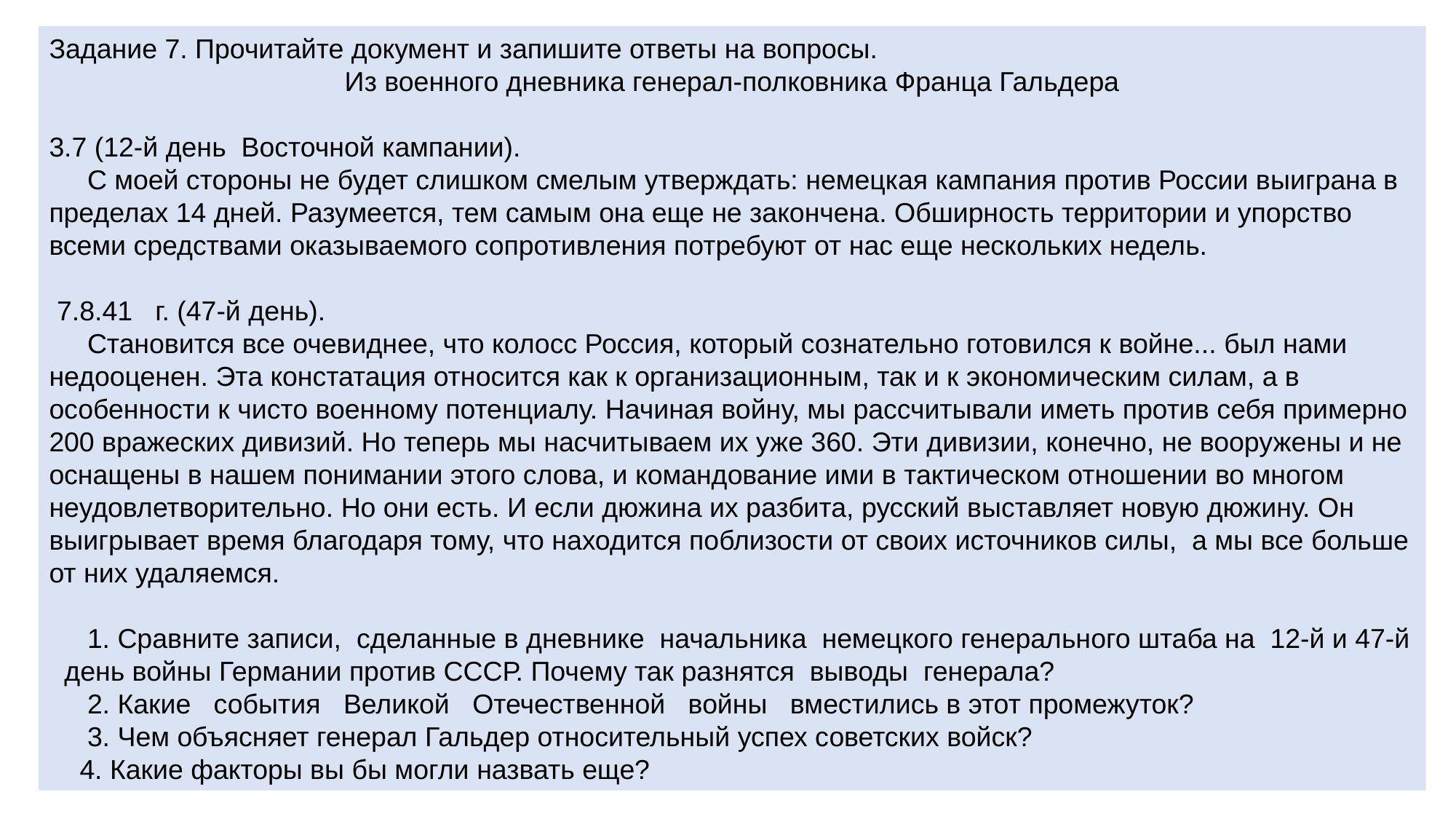

Задание 7. Прочитайте документ и запишите ответы на вопросы.
Из военного дневника генерал-полковника Франца Гальдера

3.7 (12-й день  Восточной кампании).
     С моей стороны не будет слишком смелым утверждать: немецкая кампания против России выиграна в пределах 14 дней. Разумеется, тем самым она еще не закончена. Обширность территории и упорство всеми средствами оказываемого сопротивления потребуют от нас еще нескольких недель.

 7.8.41   г. (47-й день).
     Становится все очевиднее, что колосс Россия, который сознательно готовился к войне... был нами недооценен. Эта констатация относится как к организационным, так и к экономическим силам, а в особенности к чисто военному потенциалу. Начиная войну, мы рассчитывали иметь против себя примерно 200 вражеских дивизий. Но теперь мы насчитываем их уже 360. Эти дивизии, конечно, не вооружены и не оснащены в нашем понимании этого слова, и командование ими в тактическом отношении во многом неудовлетворительно. Но они есть. И если дюжина их разбита, русский выставляет новую дюжину. Он выигрывает время благодаря тому, что находится поблизости от своих источников силы,  а мы все больше от них удаляемся.

     1. Сравните записи,  сделанные в дневнике  начальника  немецкого генерального штаба на  12-й и 47-й   день войны Германии против СССР. Почему так разнятся  выводы  генерала?
     2. Какие   события   Великой   Отечественной   войны   вместились в этот промежуток?
     3. Чем объясняет генерал Гальдер относительный успех советских войск?
    4. Какие факторы вы бы могли назвать еще?